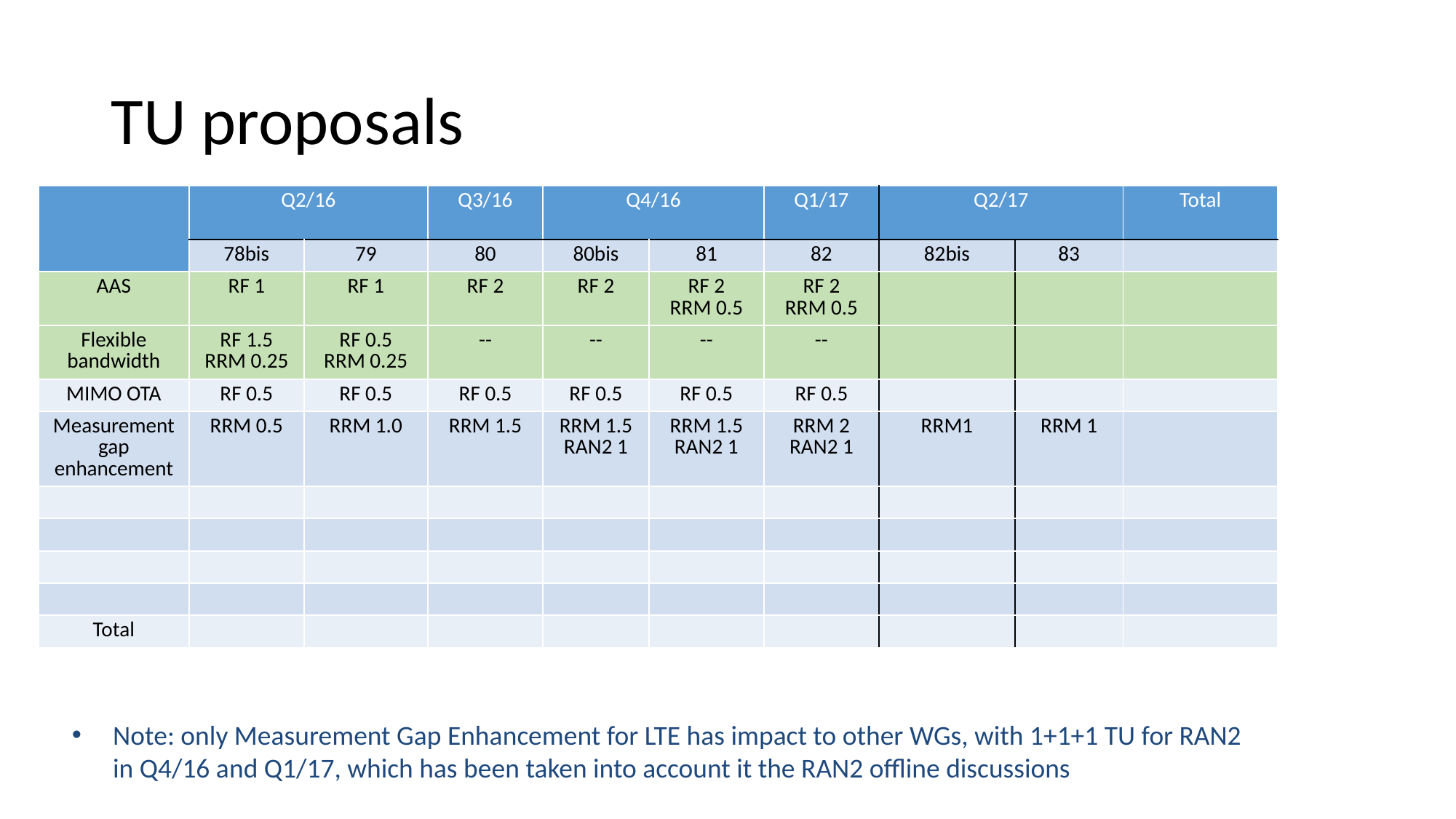

# TU proposals
|  | Q2/16 |  | Q3/16 | Q4/16 |  | Q1/17 | Q2/17 |  | Total |
| --- | --- | --- | --- | --- | --- | --- | --- | --- | --- |
|  | 78bis | 79 | 80 | 80bis | 81 | 82 | 82bis | 83 |  |
| AAS | RF 1 | RF 1 | RF 2 | RF 2 | RF 2 RRM 0.5 | RF 2 RRM 0.5 |  |  |  |
| Flexible bandwidth | RF 1.5 RRM 0.25 | RF 0.5 RRM 0.25 | -- | -- | -- | -- |  |  |  |
| MIMO OTA | RF 0.5 | RF 0.5 | RF 0.5 | RF 0.5 | RF 0.5 | RF 0.5 |  |  |  |
| Measurement gap enhancement | RRM 0.5 | RRM 1.0 | RRM 1.5 | RRM 1.5 RAN2 1 | RRM 1.5 RAN2 1 | RRM 2 RAN2 1 | RRM1 | RRM 1 |  |
|  |  |  |  |  |  |  |  |  |  |
|  |  |  |  |  |  |  |  |  |  |
|  |  |  |  |  |  |  |  |  |  |
|  |  |  |  |  |  |  |  |  |  |
| Total |  |  |  |  |  |  |  |  |  |
Note: only Measurement Gap Enhancement for LTE has impact to other WGs, with 1+1+1 TU for RAN2 in Q4/16 and Q1/17, which has been taken into account it the RAN2 offline discussions